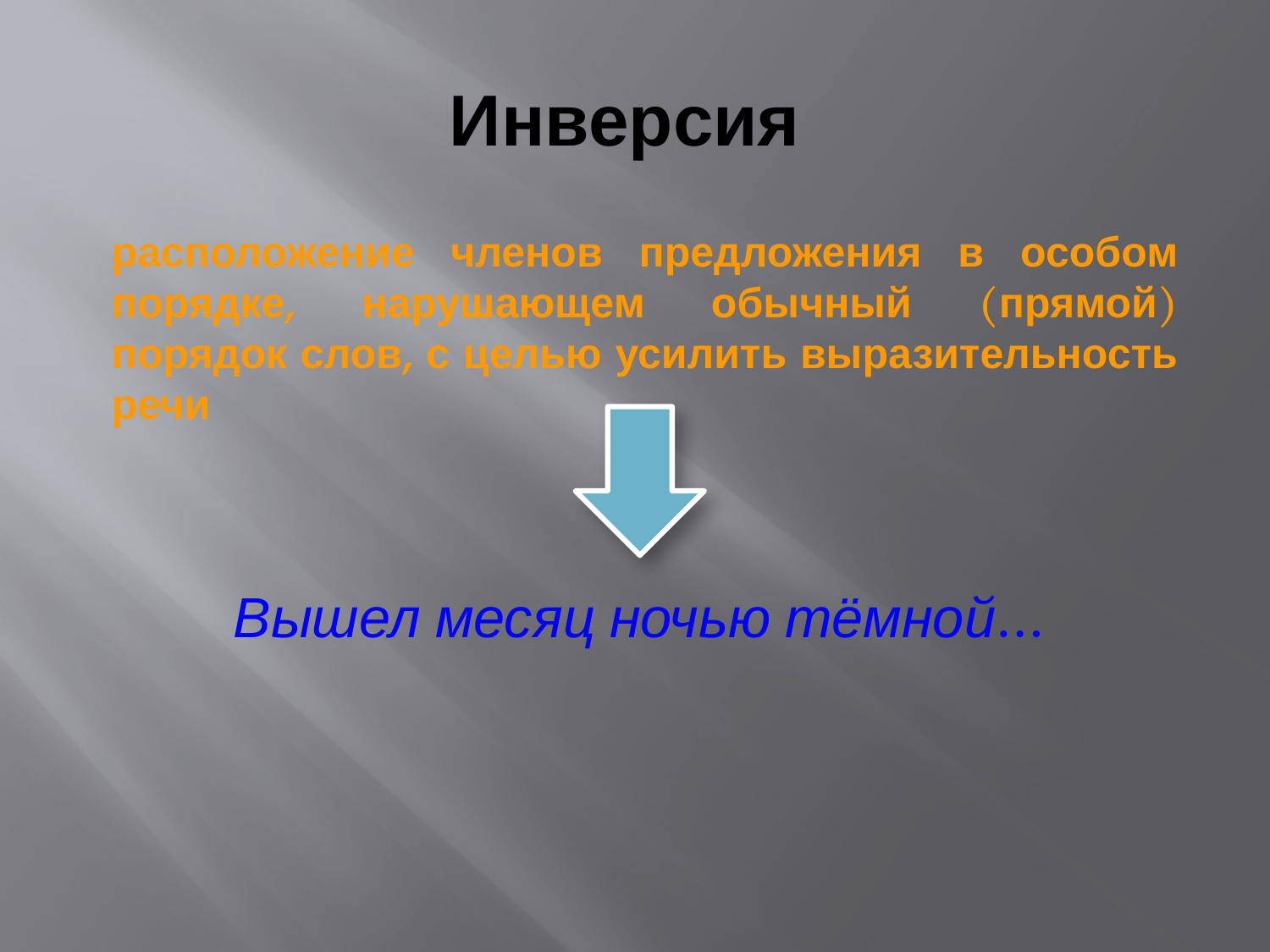

# Инверсия
расположение членов предложения в особом порядке, нарушающем обычный (прямой) порядок слов, с целью усилить выразительность речи

Вышел месяц ночью тёмной…